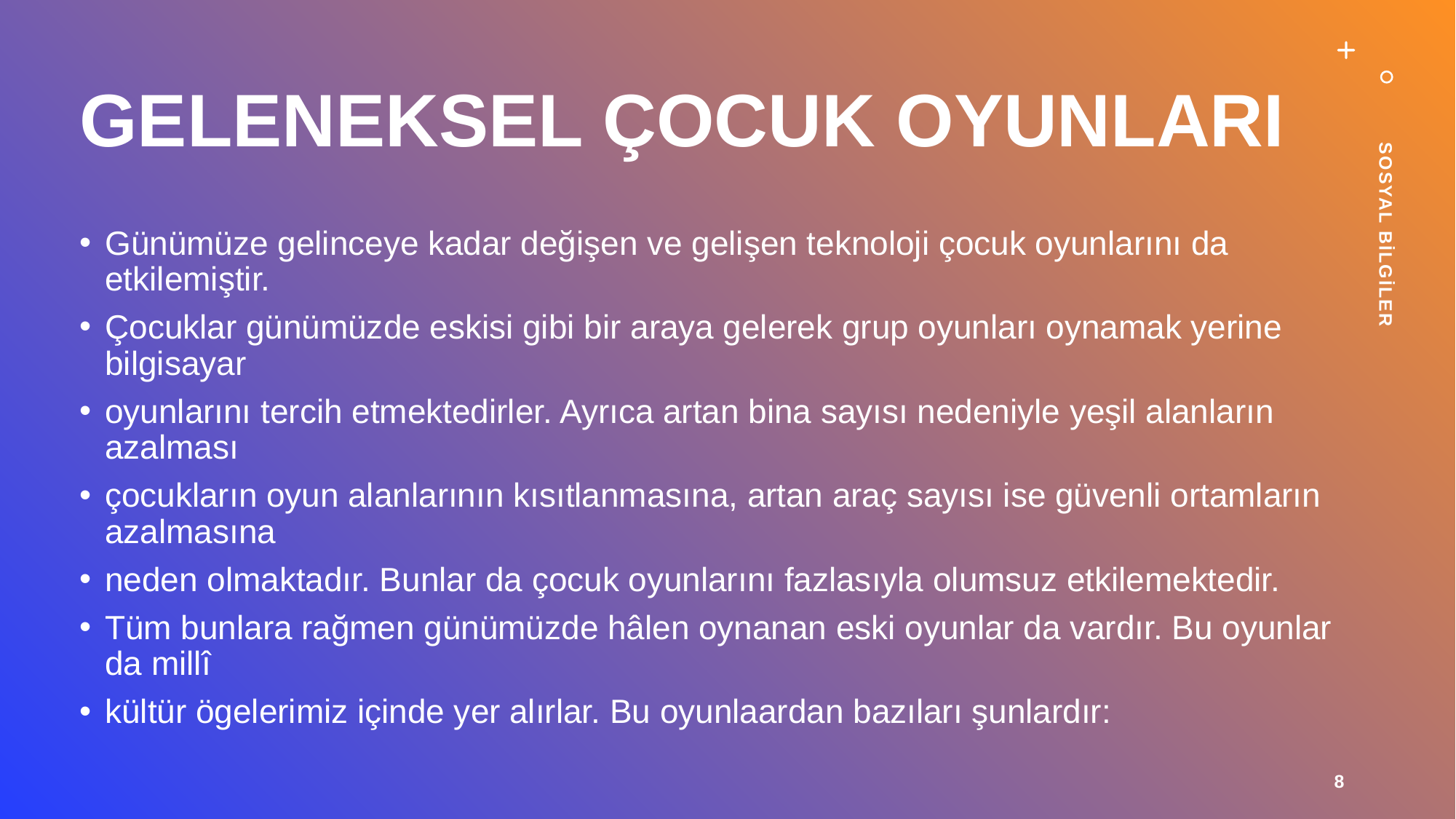

# Geleneksel Çocuk Oyunları
Sosyal bilgiler
Günümüze gelinceye kadar değişen ve gelişen teknoloji çocuk oyunlarını da etkilemiştir.
Çocuklar günümüzde eskisi gibi bir araya gelerek grup oyunları oynamak yerine bilgisayar
oyunlarını tercih etmektedirler. Ayrıca artan bina sayısı nedeniyle yeşil alanların azalması
çocukların oyun alanlarının kısıtlanmasına, artan araç sayısı ise güvenli ortamların azalmasına
neden olmaktadır. Bunlar da çocuk oyunlarını fazlasıyla olumsuz etkilemektedir.
Tüm bunlara rağmen günümüzde hâlen oynanan eski oyunlar da vardır. Bu oyunlar da millî
kültür ögelerimiz içinde yer alırlar. Bu oyunlaardan bazıları şunlardır:
8